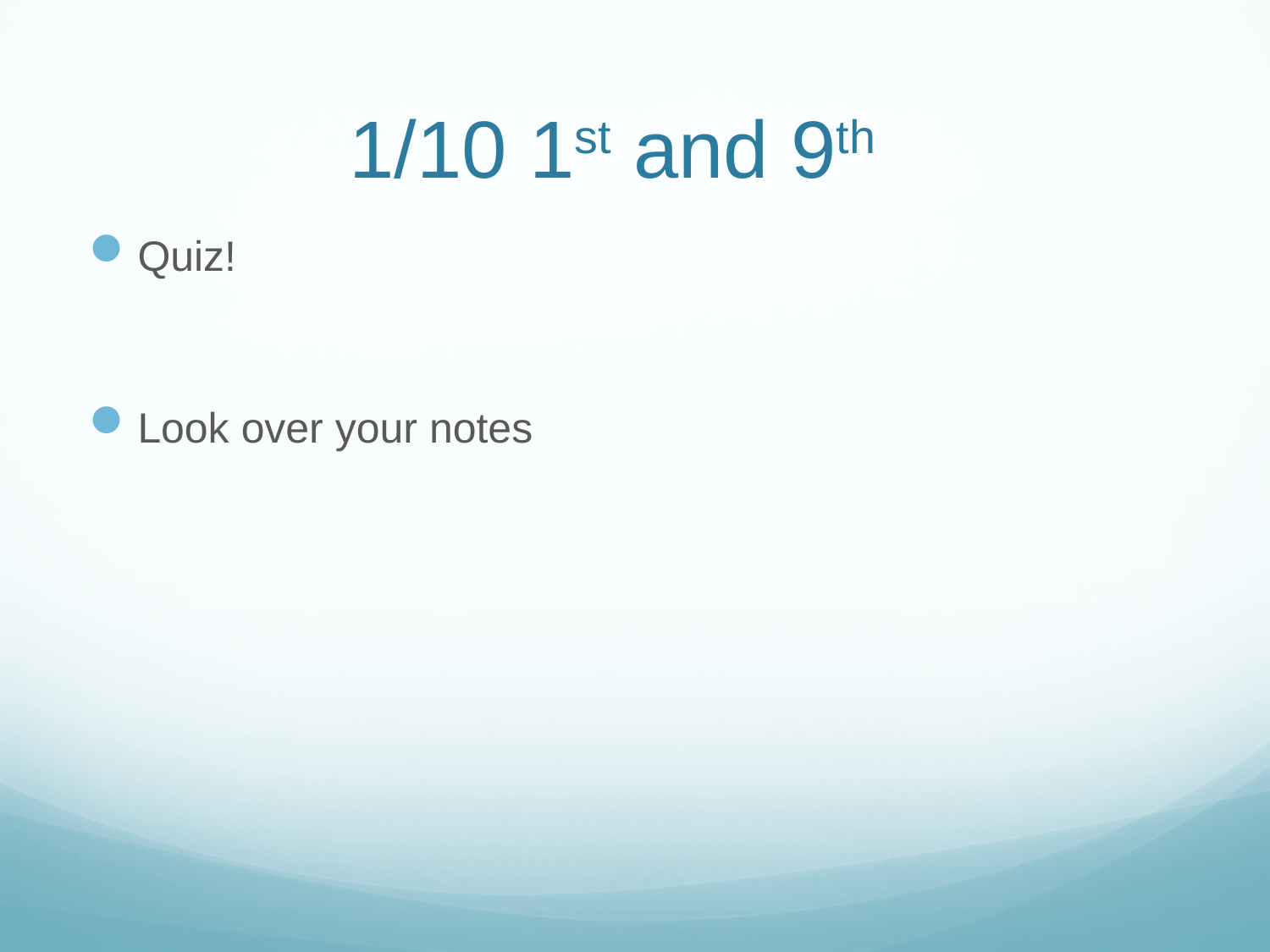

# 1/10 1st and 9th
Quiz!

Look over your notes